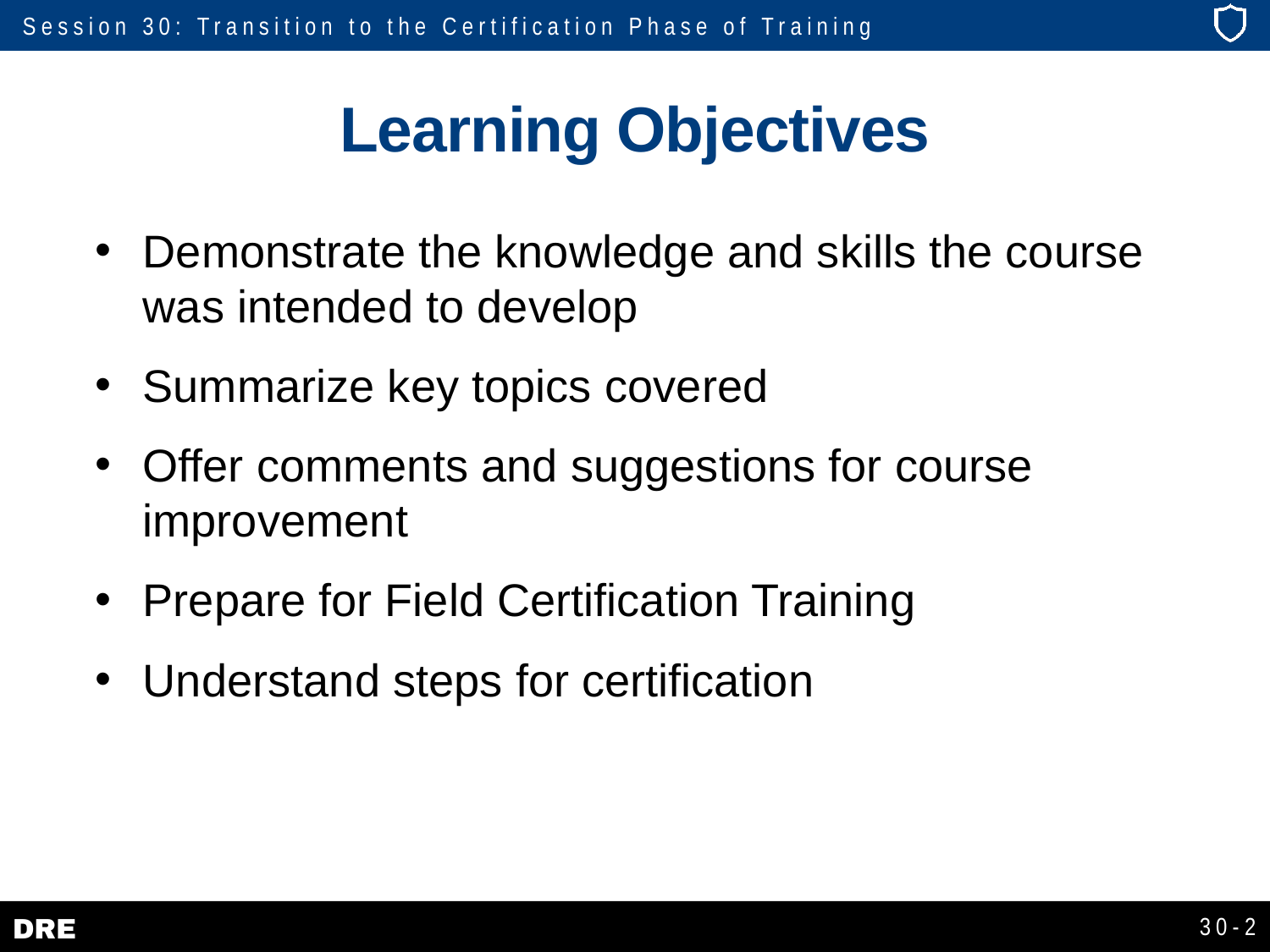

# Learning Objectives
Demonstrate the knowledge and skills the course was intended to develop
Summarize key topics covered
Offer comments and suggestions for course improvement
Prepare for Field Certification Training
Understand steps for certification
30-2